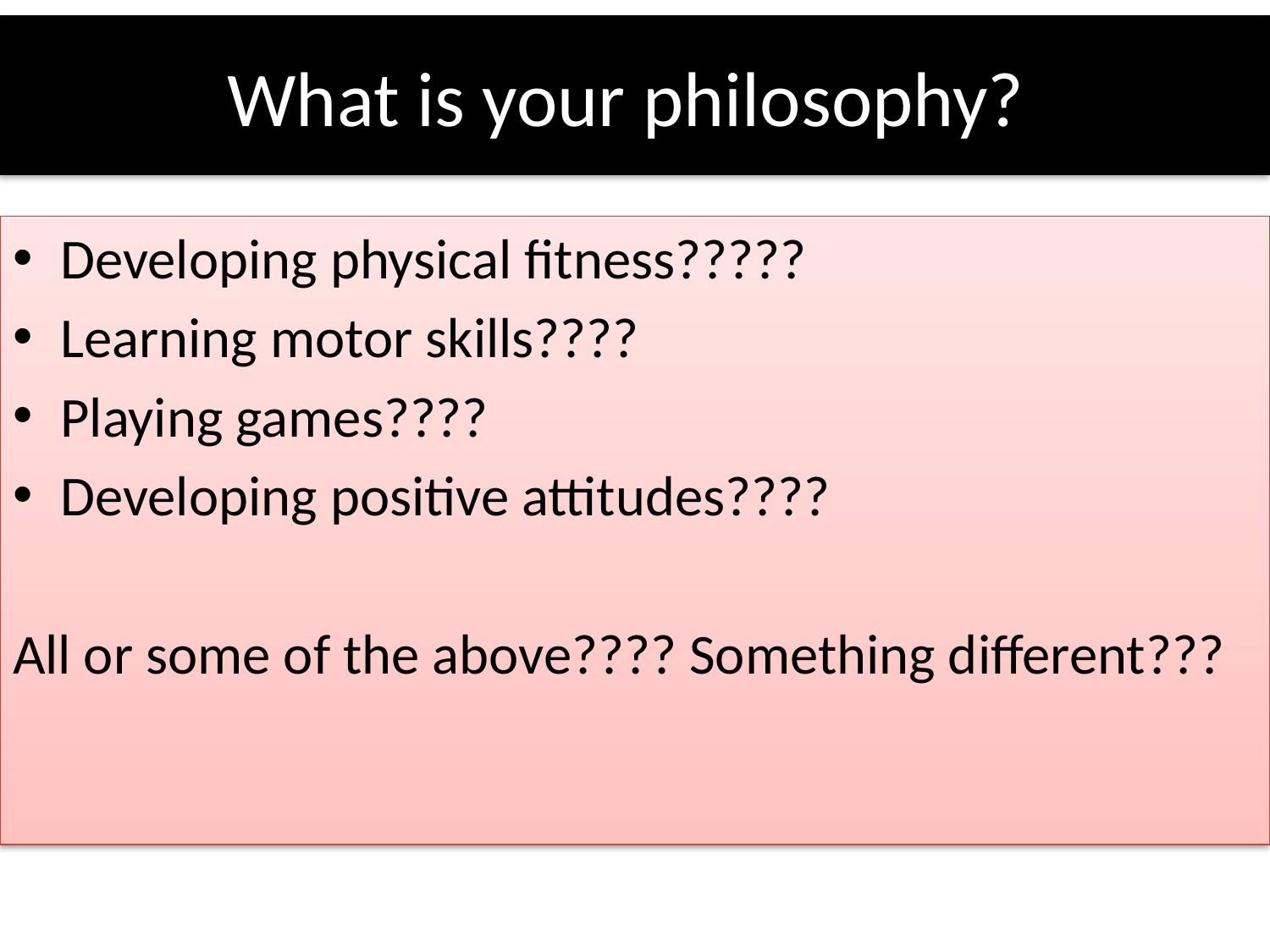

# What is your philosophy?
Developing physical fitness?????
Learning motor skills????
Playing games????
Developing positive attitudes????

All or some of the above???? Something different???